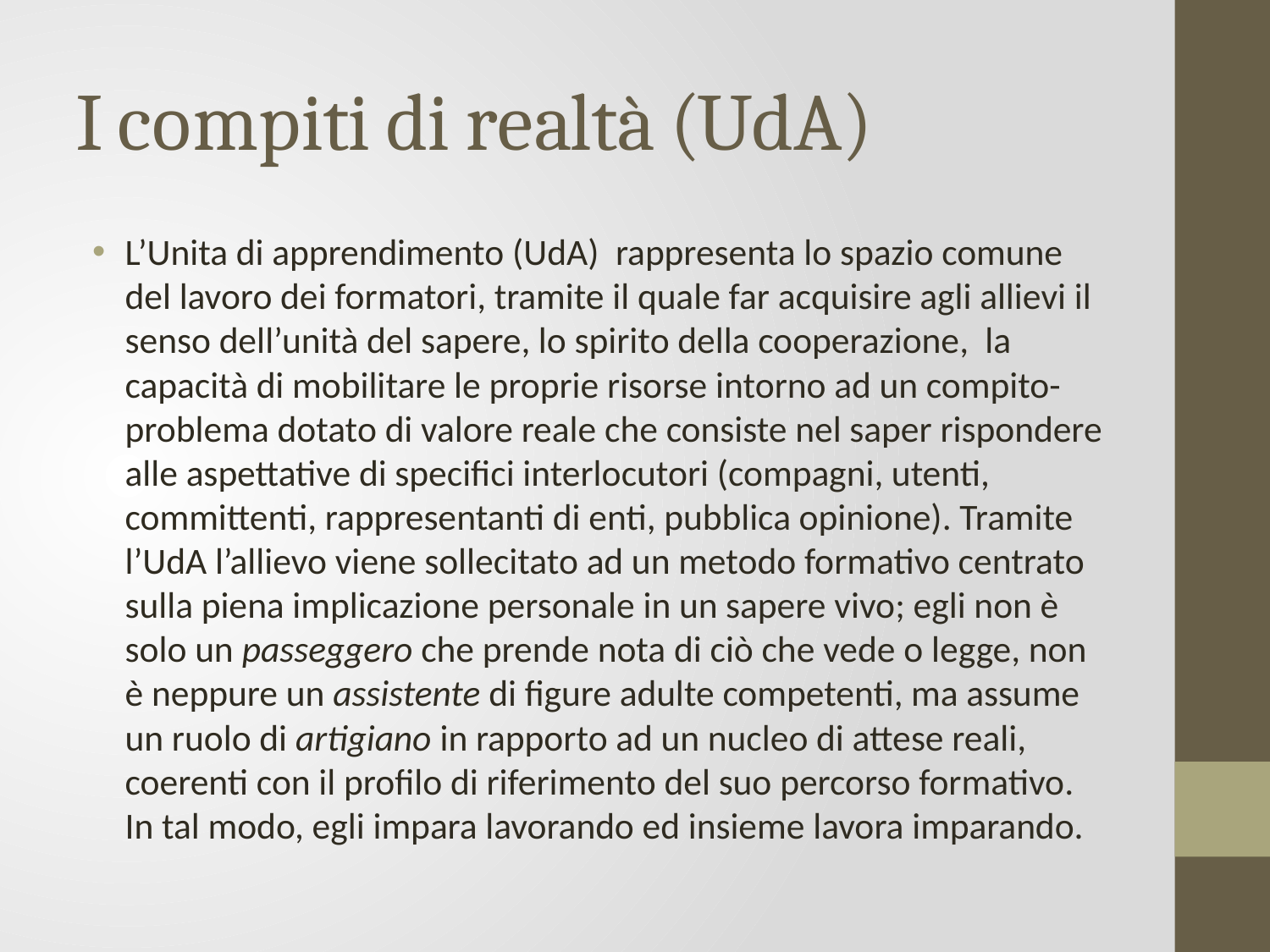

# I compiti di realtà (UdA)
L’Unita di apprendimento (UdA)  rappresenta lo spazio comune del lavoro dei formatori, tramite il quale far acquisire agli allievi il senso dell’unità del sapere, lo spirito della cooperazione,  la capacità di mobilitare le proprie risorse intorno ad un compito-problema dotato di valore reale che consiste nel saper rispondere alle aspettative di specifici interlocutori (compagni, utenti, committenti, rappresentanti di enti, pubblica opinione). Tramite l’UdA l’allievo viene sollecitato ad un metodo formativo centrato sulla piena implicazione personale in un sapere vivo; egli non è solo un passeggero che prende nota di ciò che vede o legge, non è neppure un assistente di figure adulte competenti, ma assume un ruolo di artigiano in rapporto ad un nucleo di attese reali, coerenti con il profilo di riferimento del suo percorso formativo. In tal modo, egli impara lavorando ed insieme lavora imparando.